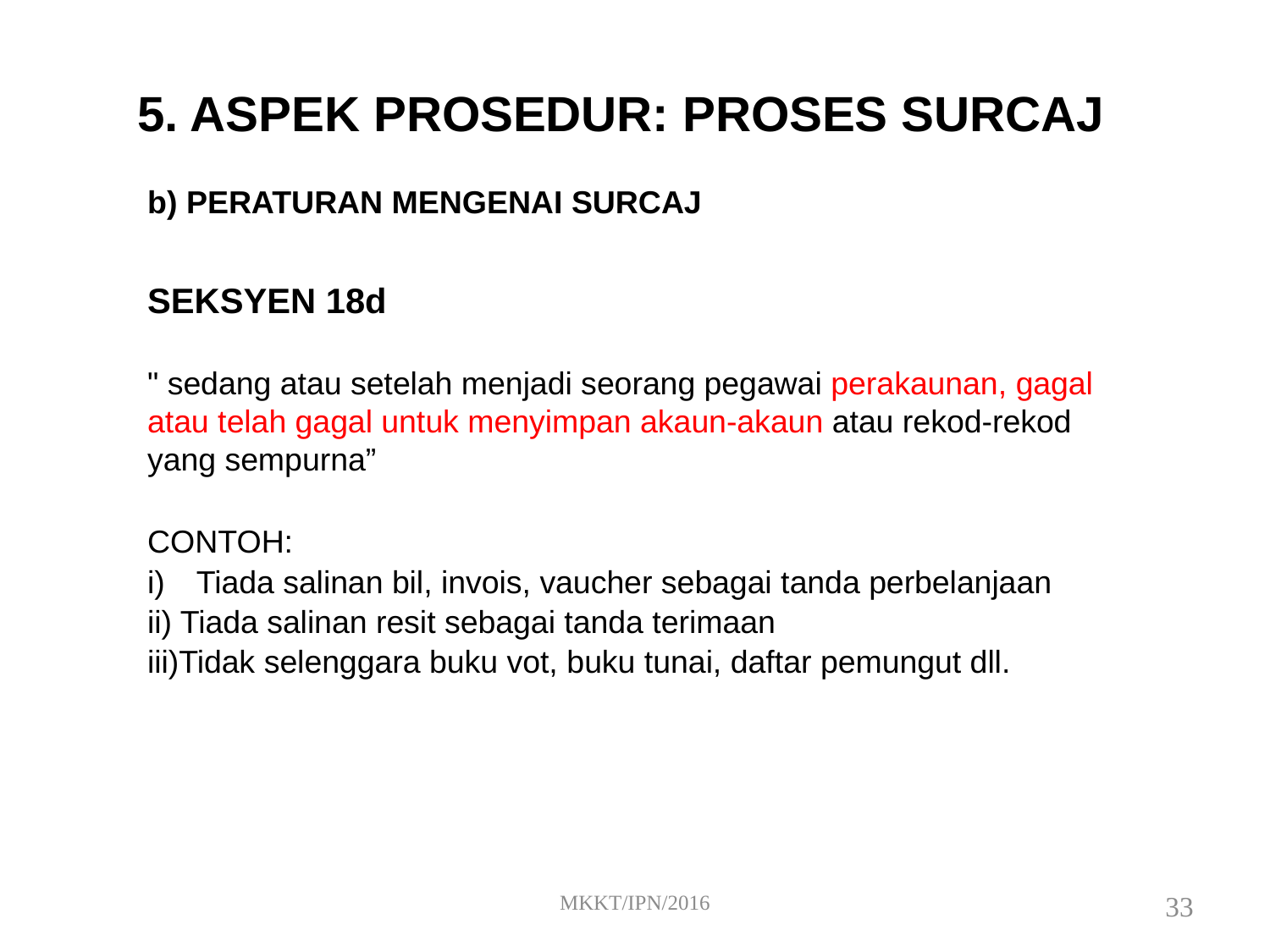

5. ASPEK PROSEDUR: PROSES SURCAJ
b) PERATURAN MENGENAI SURCAJ
SEKSYEN 18d

" sedang atau setelah menjadi seorang pegawai perakaunan, gagal atau telah gagal untuk menyimpan akaun-akaun atau rekod-rekod yang sempurna”

CONTOH:
i)	Tiada salinan bil, invois, vaucher sebagai tanda perbelanjaan
ii) Tiada salinan resit sebagai tanda terimaan
iii)Tidak selenggara buku vot, buku tunai, daftar pemungut dll.

MKKT/IPN/2016
33